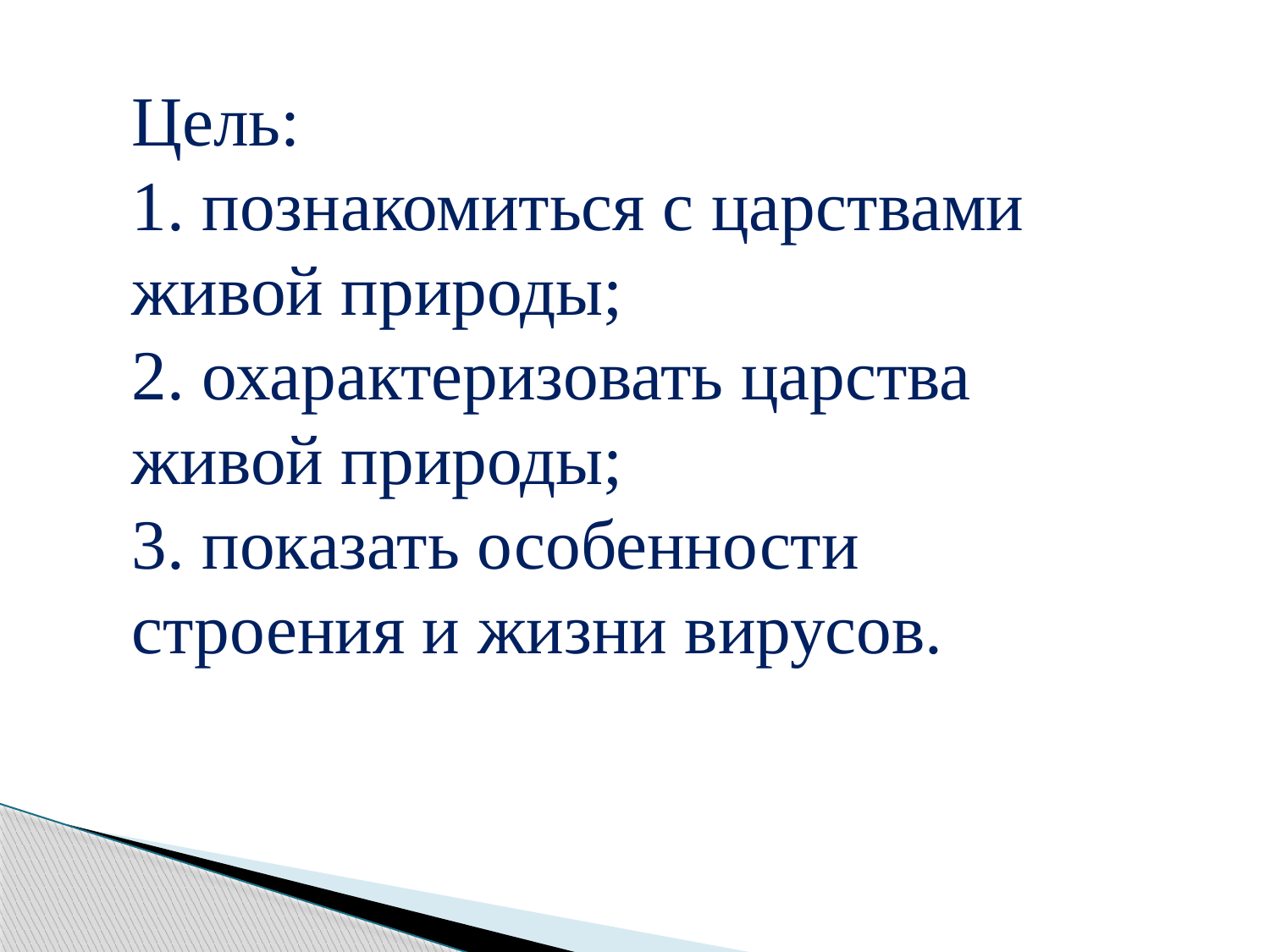

Цель:
1. познакомиться с царствами живой природы;
2. охарактеризовать царства  живой природы;
3. показать особенности строения и жизни вирусов.